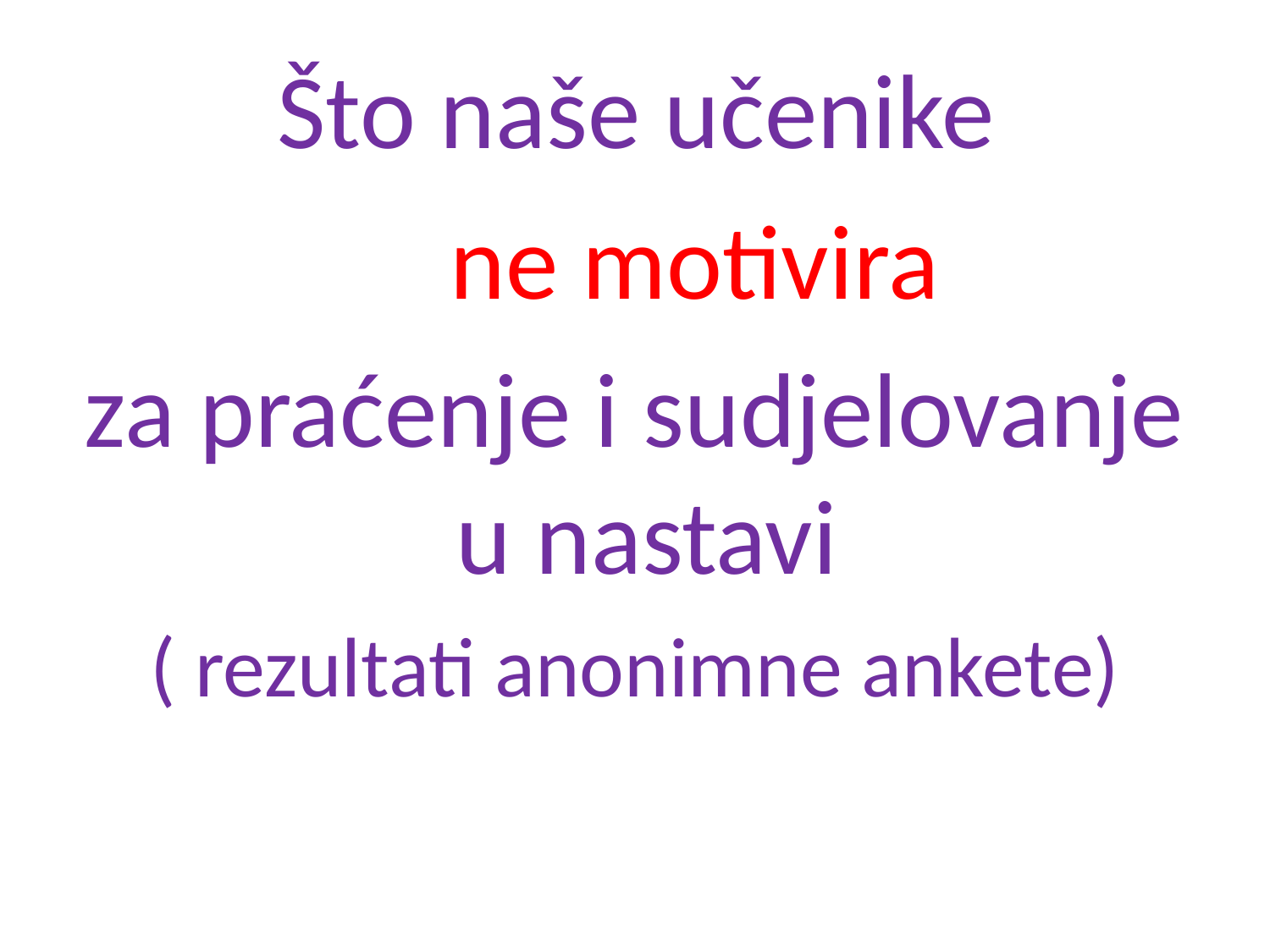

Što naše učenike
      ne motivira
za praćenje i sudjelovanje u nastavi
( rezultati anonimne ankete)